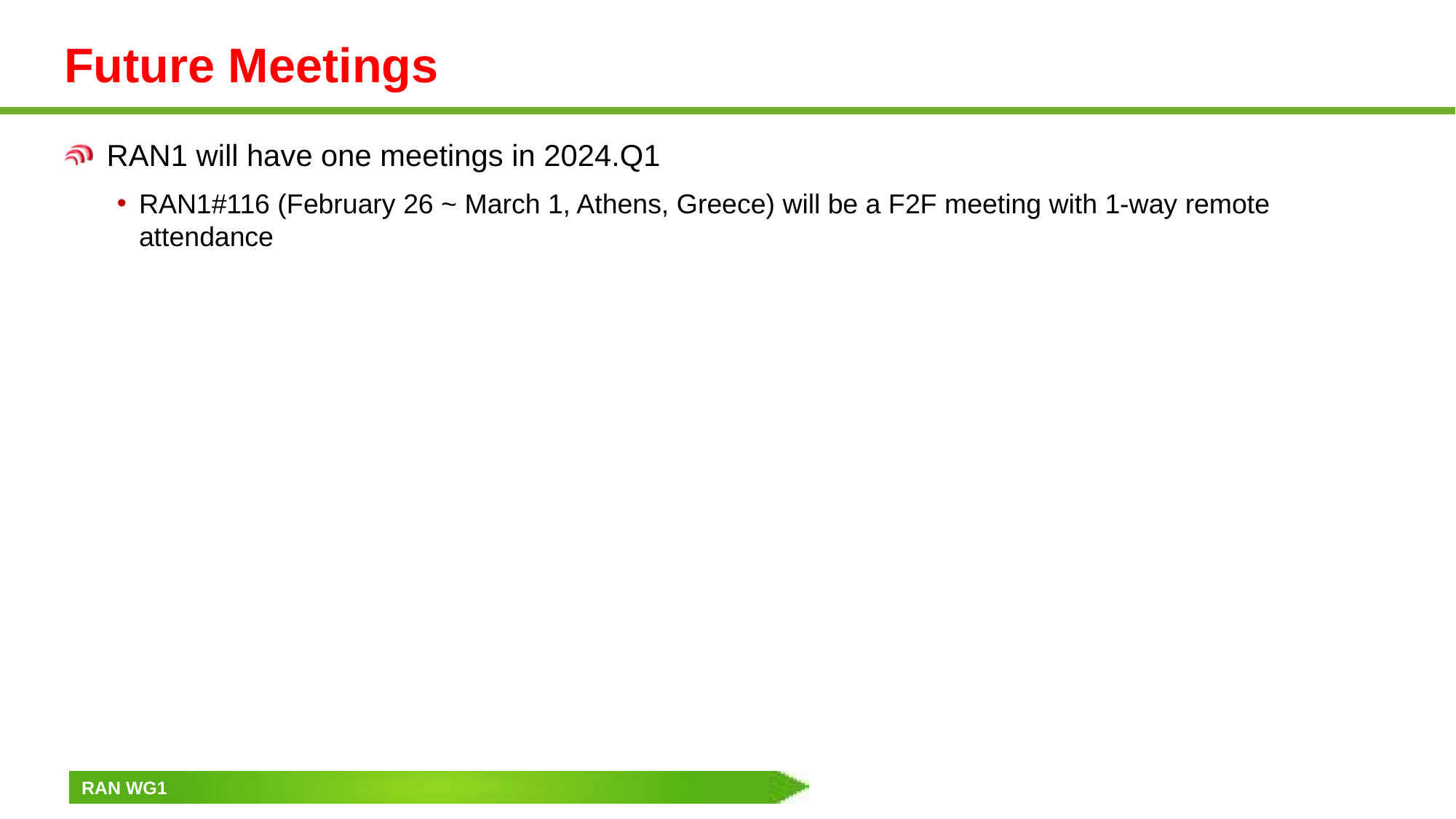

# Future Meetings
RAN1 will have one meetings in 2024.Q1
RAN1#116 (February 26 ~ March 1, Athens, Greece) will be a F2F meeting with 1-way remote attendance